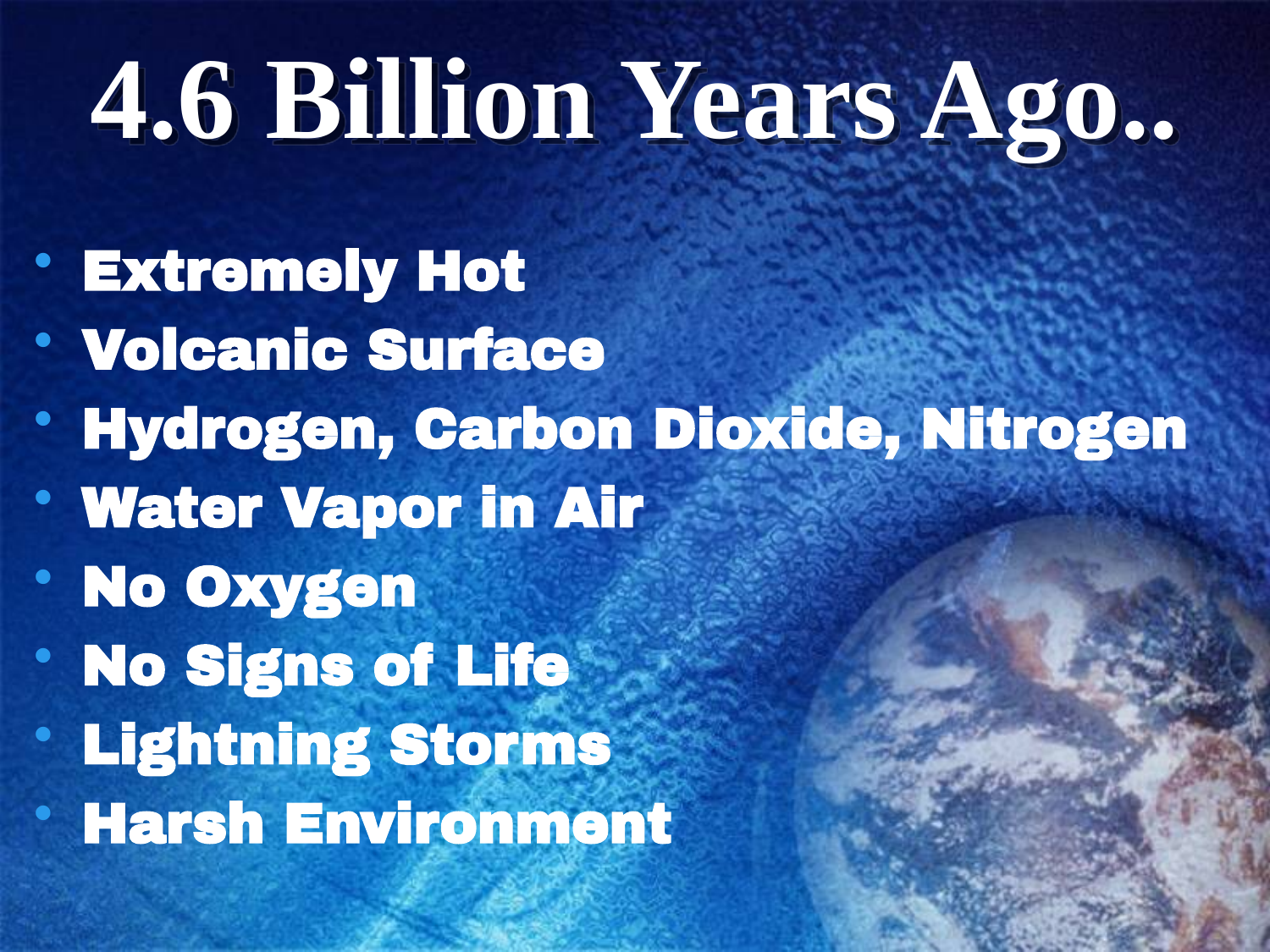

# 4.6 Billion Years Ago..

Extremely Hot
Volcanic Surface
Hydrogen, Carbon Dioxide, Nitrogen
Water Vapor in Air
No Oxygen
No Signs of Life
Lightning Storms
Harsh Environment